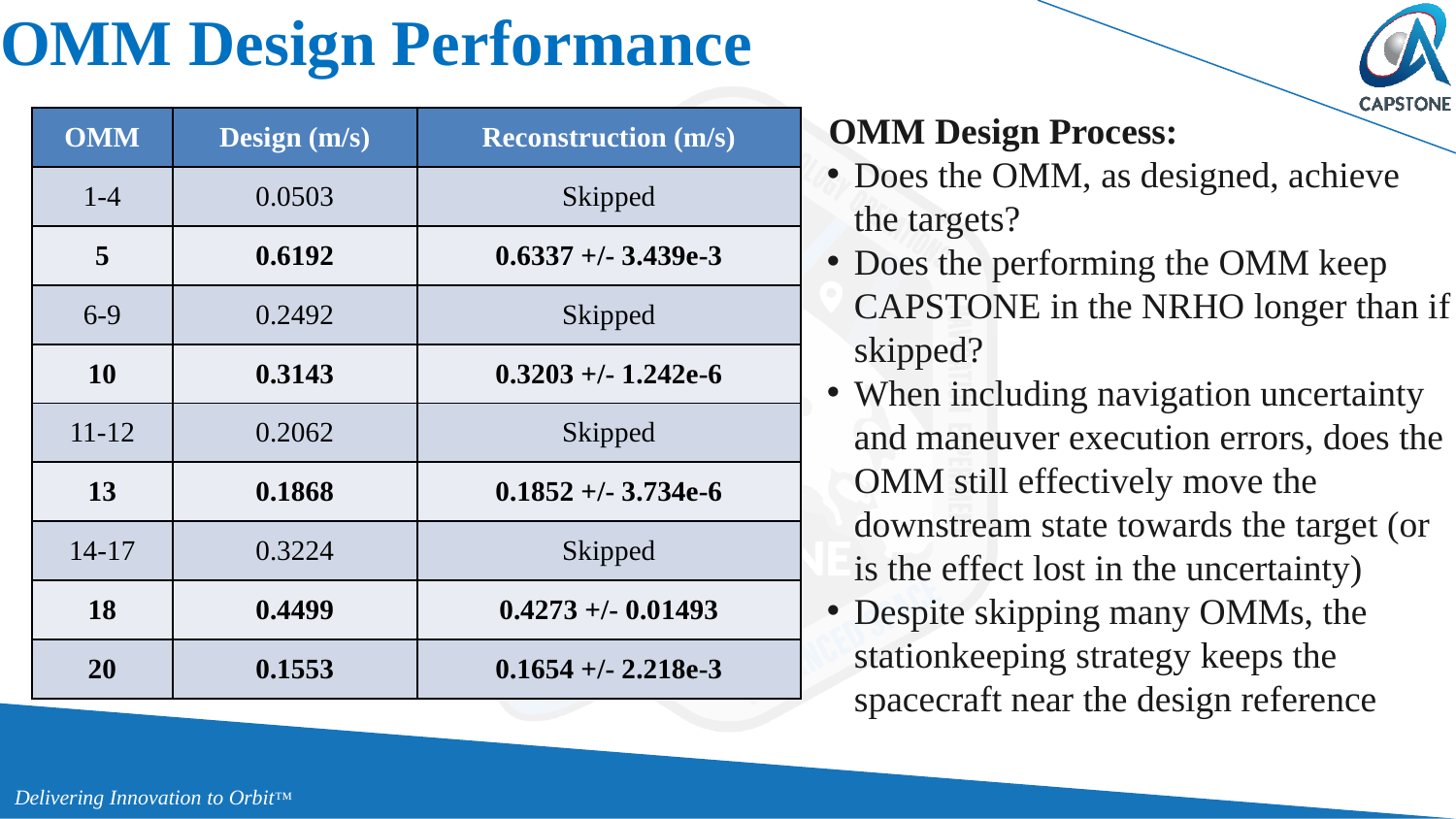

# OMM Design Performance
| OMM | Design (m/s) | Reconstruction (m/s) |
| --- | --- | --- |
| 1-4 | 0.0503 | Skipped |
| 5 | 0.6192 | 0.6337 +/- 3.439e-3 |
| 6-9 | 0.2492 | Skipped |
| 10 | 0.3143 | 0.3203 +/- 1.242e-6 |
| 11-12 | 0.2062 | Skipped |
| 13 | 0.1868 | 0.1852 +/- 3.734e-6 |
| 14-17 | 0.3224 | Skipped |
| 18 | 0.4499 | 0.4273 +/- 0.01493 |
| 20 | 0.1553 | 0.1654 +/- 2.218e-3 |
OMM Design Process:
Does the OMM, as designed, achieve the targets?
Does the performing the OMM keep CAPSTONE in the NRHO longer than if skipped?
When including navigation uncertainty and maneuver execution errors, does the OMM still effectively move the downstream state towards the target (or is the effect lost in the uncertainty)
Despite skipping many OMMs, the stationkeeping strategy keeps the spacecraft near the design reference
16
Delivering Innovation to Orbit